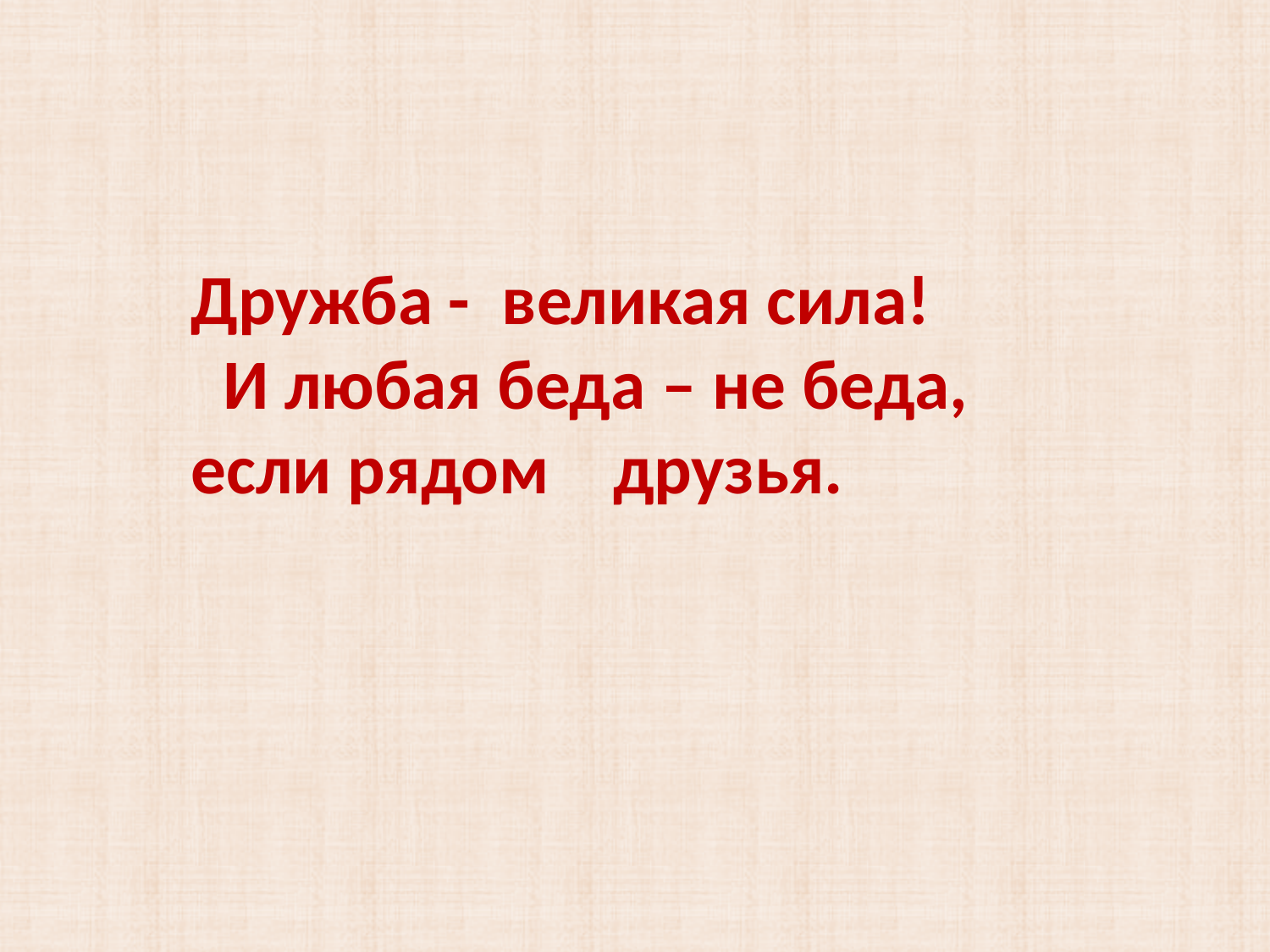

Дружба -  великая сила!
  И любая беда – не беда, если рядом    друзья.
#